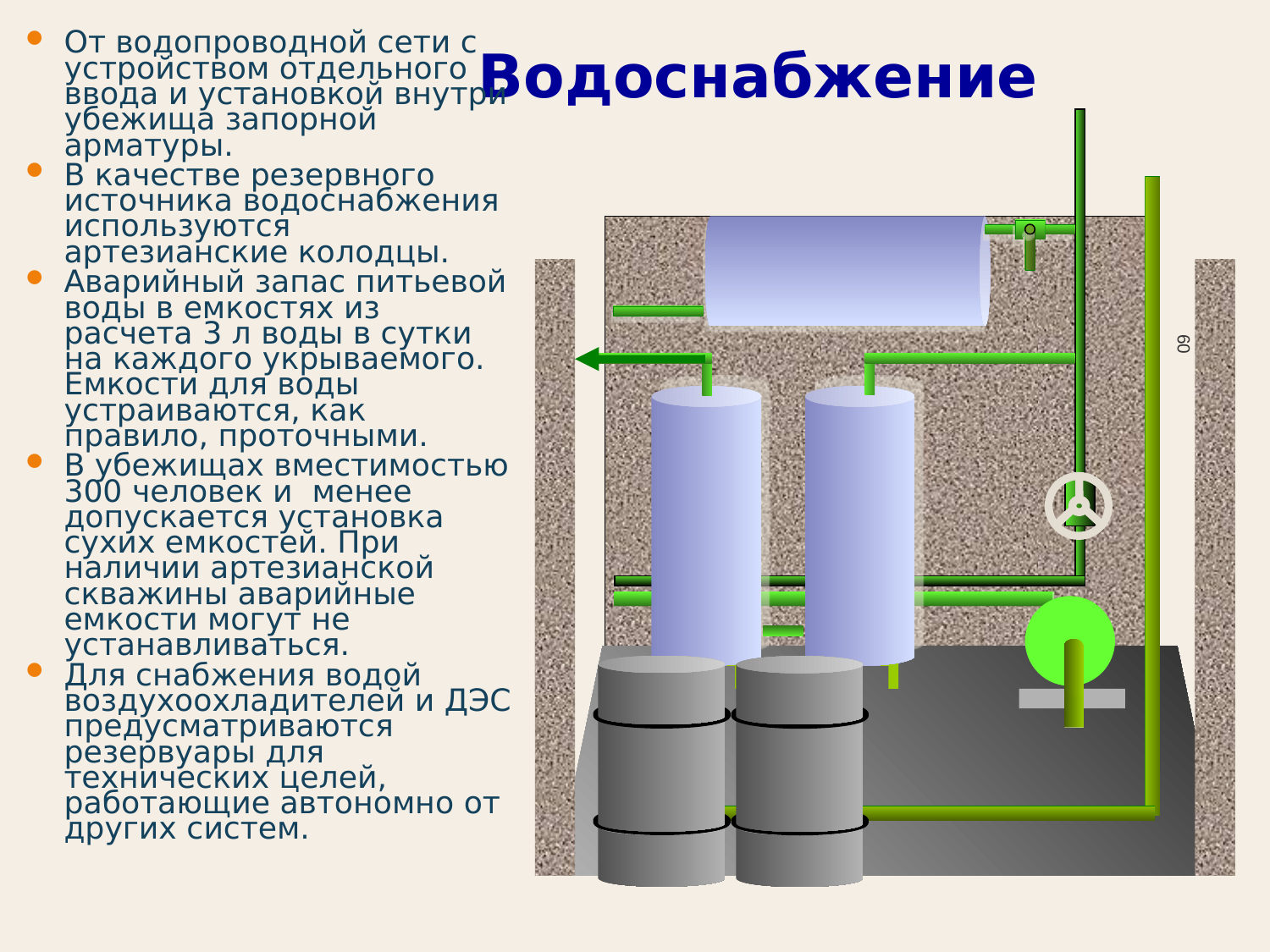

От водопроводной сети с устройством отдельного ввода и установкой внутри убежища запорной арматуры.
В качестве резервного источника водоснабжения используются артезианские колодцы.
Аварийный запас питьевой воды в емкостях из расчета 3 л воды в сутки на каждого укрываемого. Емкости для воды устраиваются, как правило, проточными.
В убежищах вместимостью 300 человек и  менее допускается установка сухих емкостей. При наличии артезианской скважины аварийные емкости могут не устанавливаться.
Для снабжения водой воздухоохладителей и ДЭС предусматриваются резервуары для технических целей, работающие автономно от других систем.
# Водоснабжение

60